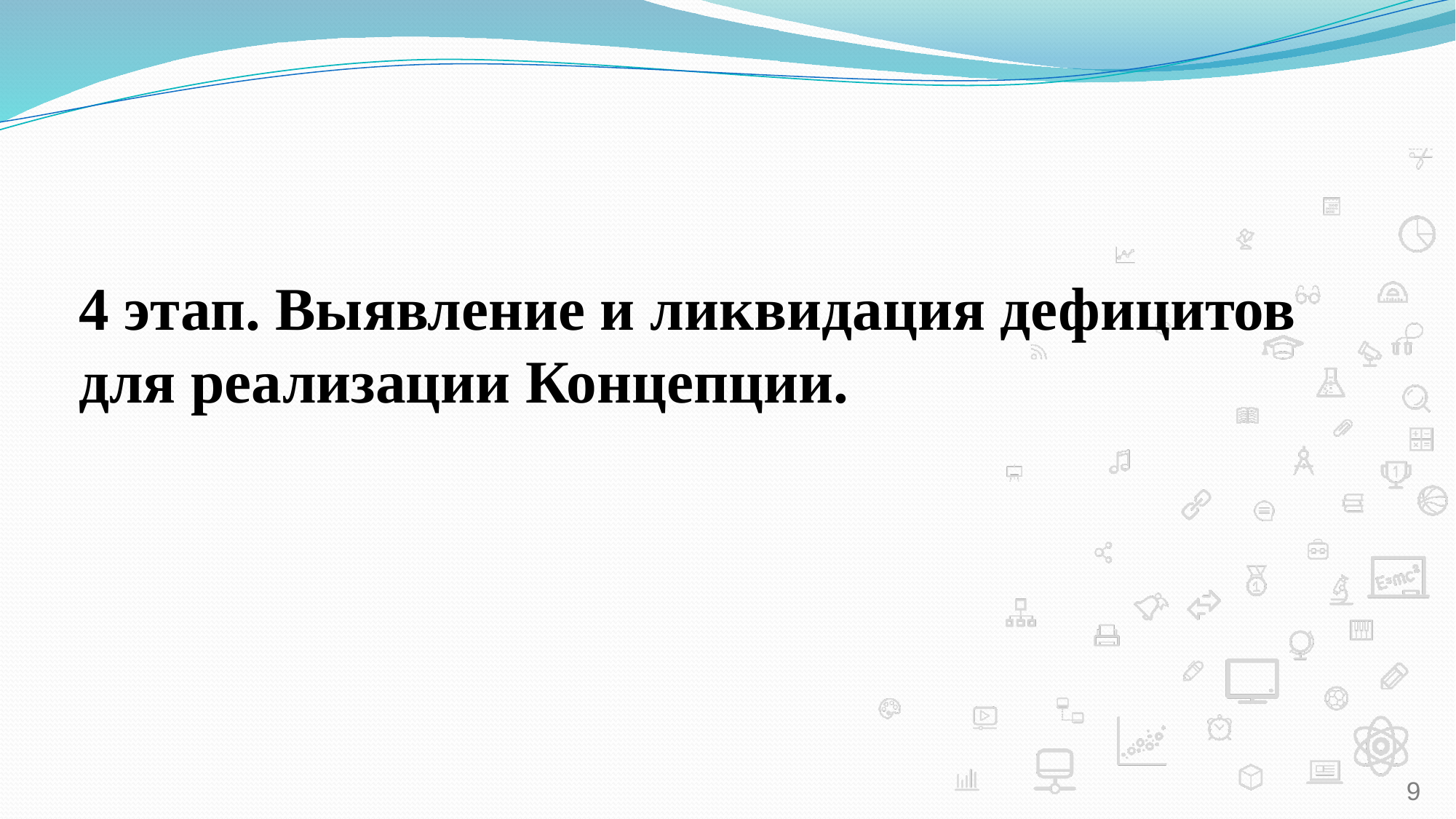

4 этап. Выявление и ликвидация дефицитов
для реализации Концепции.